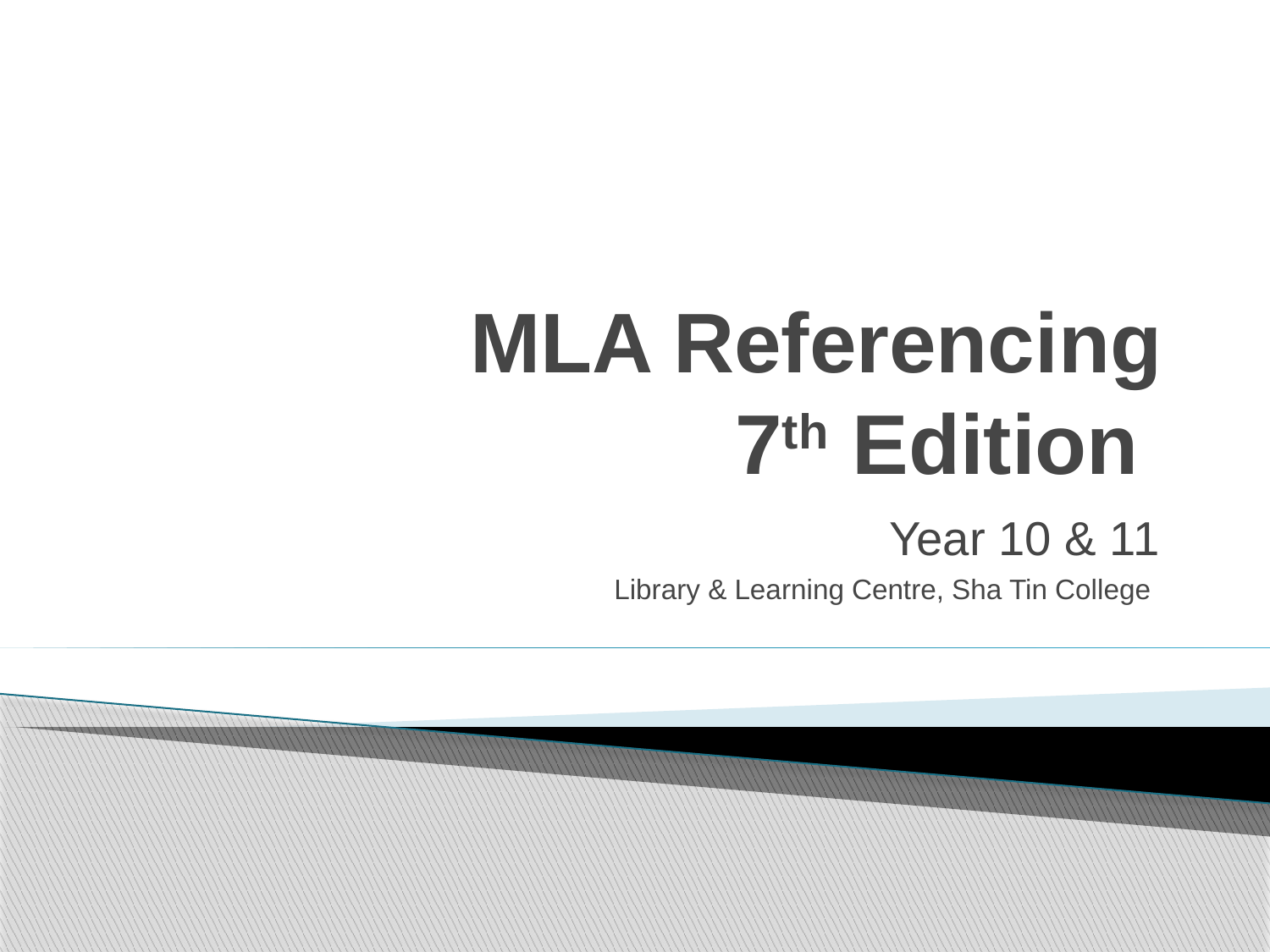

# MLA Referencing 7th Edition
Year 10 & 11
Library & Learning Centre, Sha Tin College